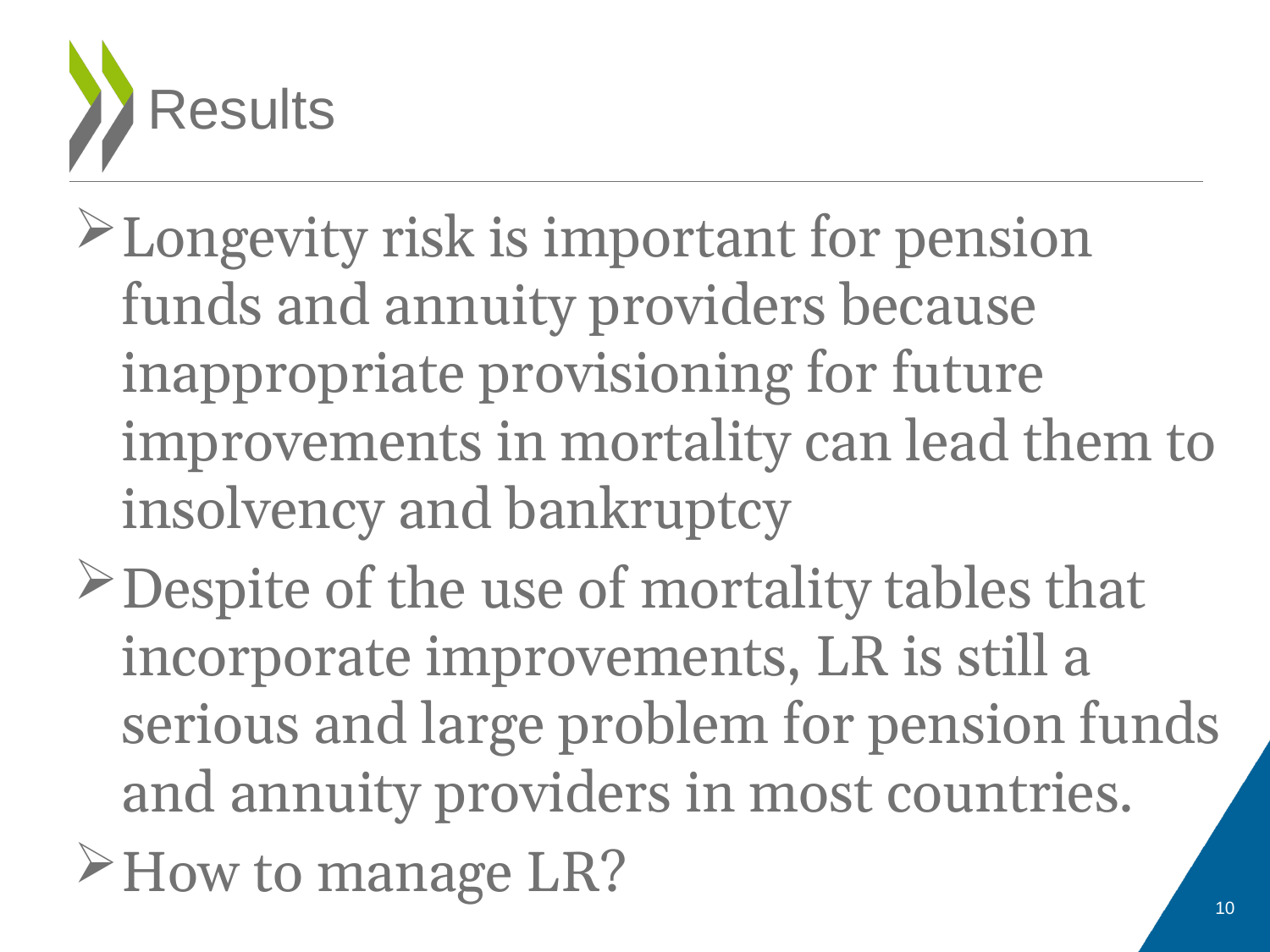

# Results
Longevity risk is important for pension funds and annuity providers because inappropriate provisioning for future improvements in mortality can lead them to insolvency and bankruptcy
Despite of the use of mortality tables that incorporate improvements, LR is still a serious and large problem for pension funds and annuity providers in most countries.
How to manage LR?
10